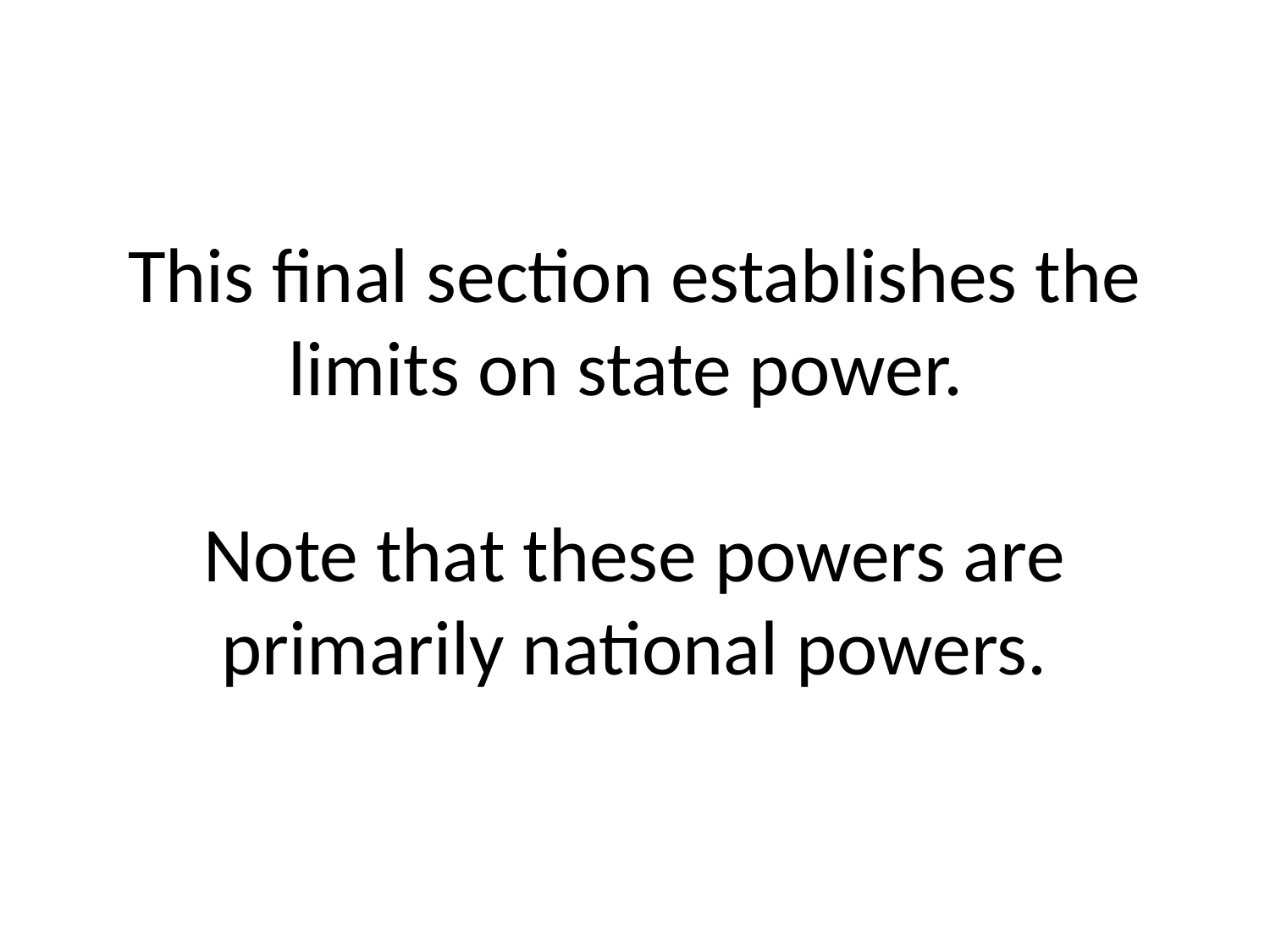

# This final section establishes the limits on state power. Note that these powers are primarily national powers.